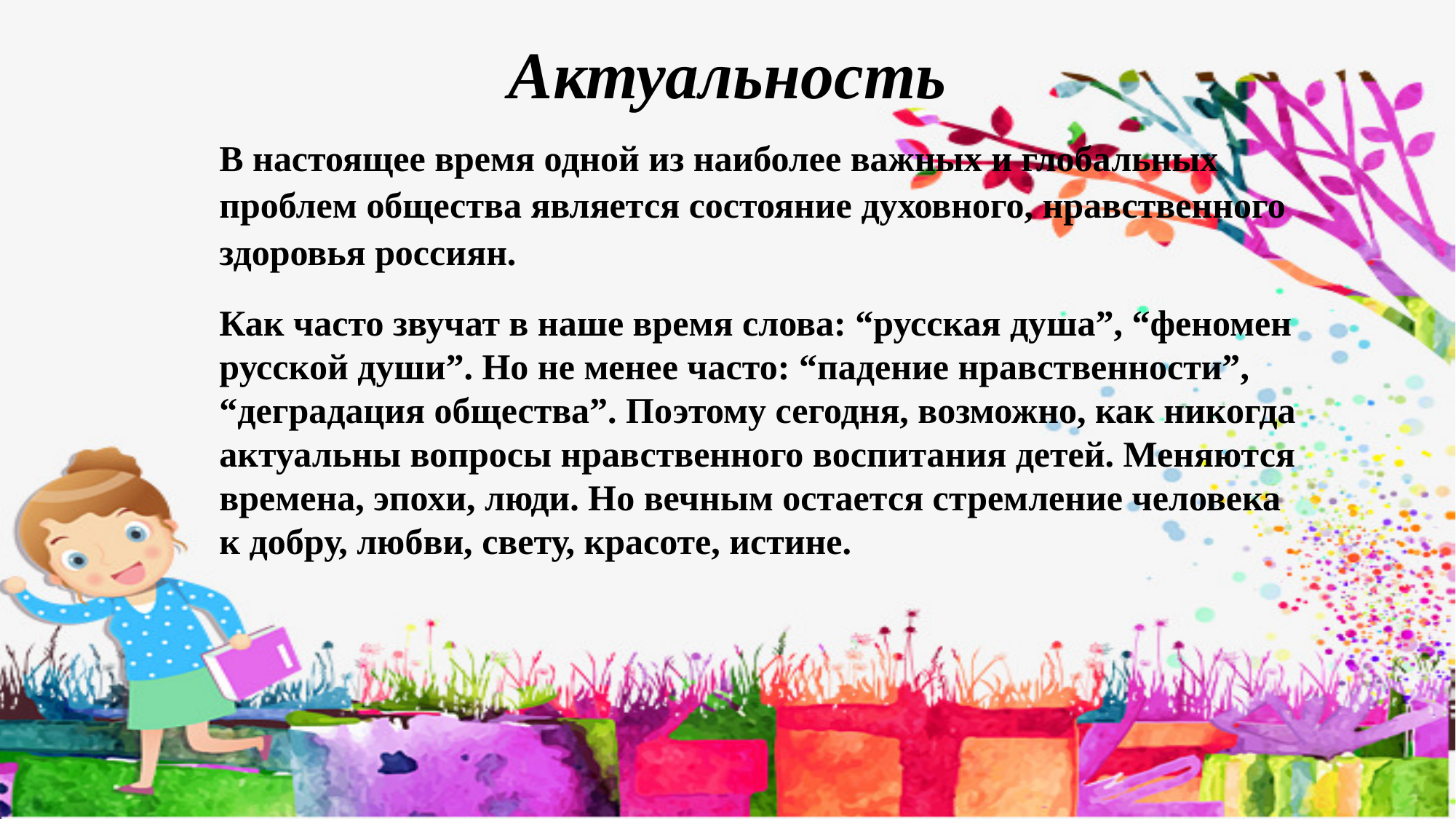

# Актуальность
В настоящее время одной из наиболее важных и глобальных проблем общества является состояние духовного, нравственного здоровья россиян.
Как часто звучат в наше время слова: “русская душа”, “феномен русской души”. Но не менее часто: “падение нравственности”, “деградация общества”. Поэтому сегодня, возможно, как никогда актуальны вопросы нравственного воспитания детей. Меняются времена, эпохи, люди. Но вечным остается стремление человека к добру, любви, свету, красоте, истине.